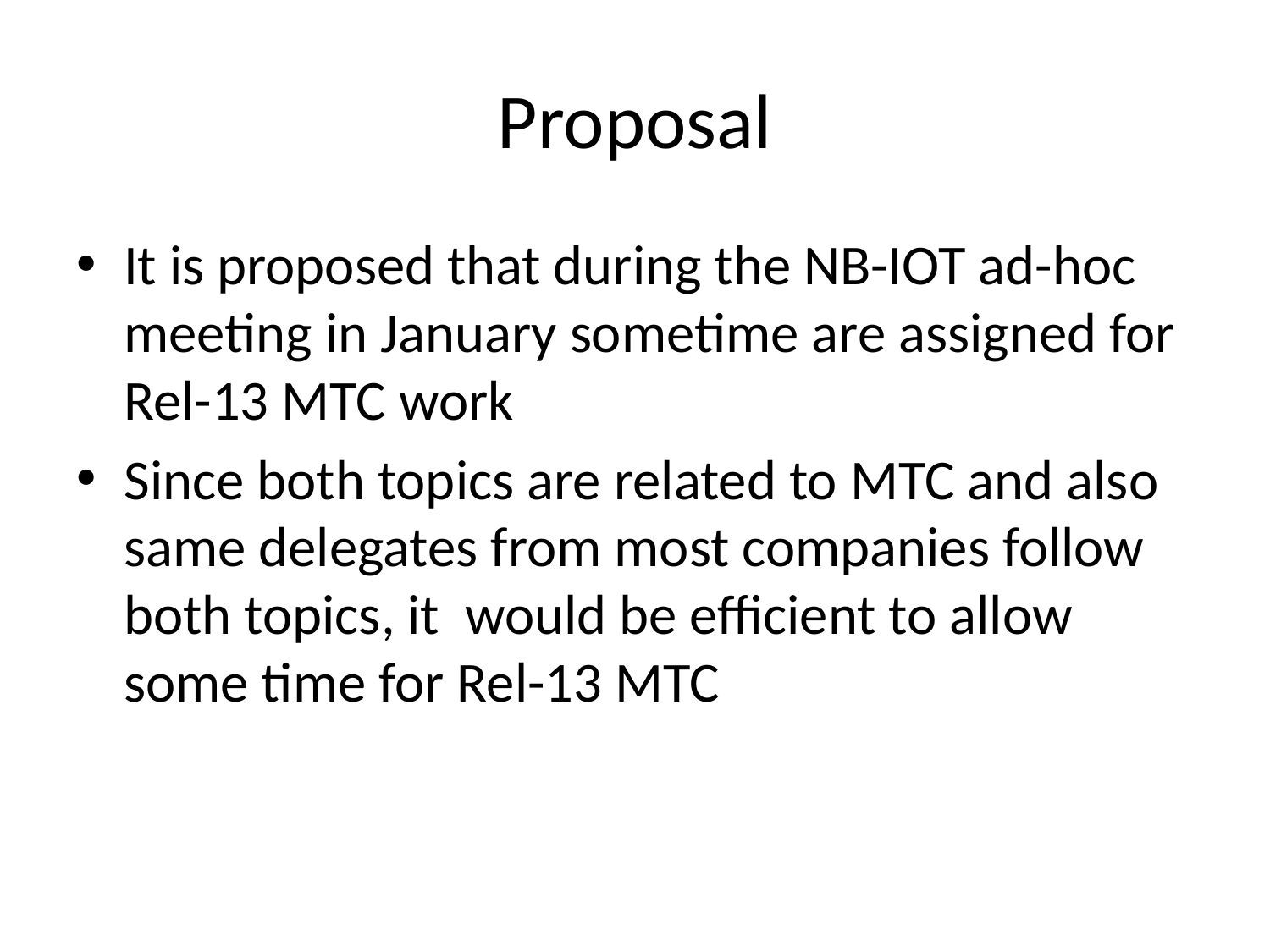

# Proposal
It is proposed that during the NB-IOT ad-hoc meeting in January sometime are assigned for Rel-13 MTC work
Since both topics are related to MTC and also  same delegates from most companies follow both topics, it  would be efficient to allow some time for Rel-13 MTC